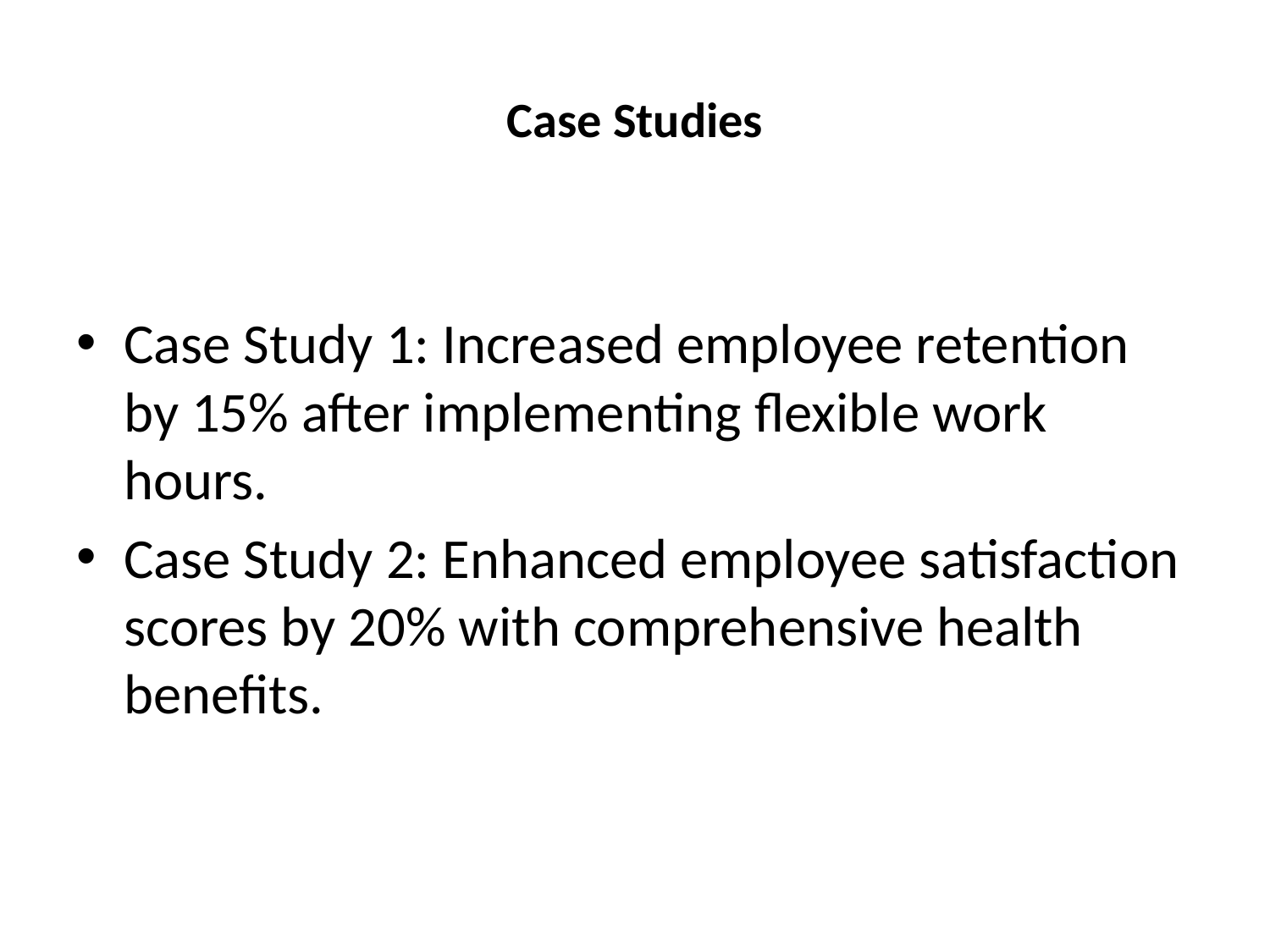

# Case Studies

Case Study 1: Increased employee retention by 15% after implementing flexible work hours.
Case Study 2: Enhanced employee satisfaction scores by 20% with comprehensive health benefits.